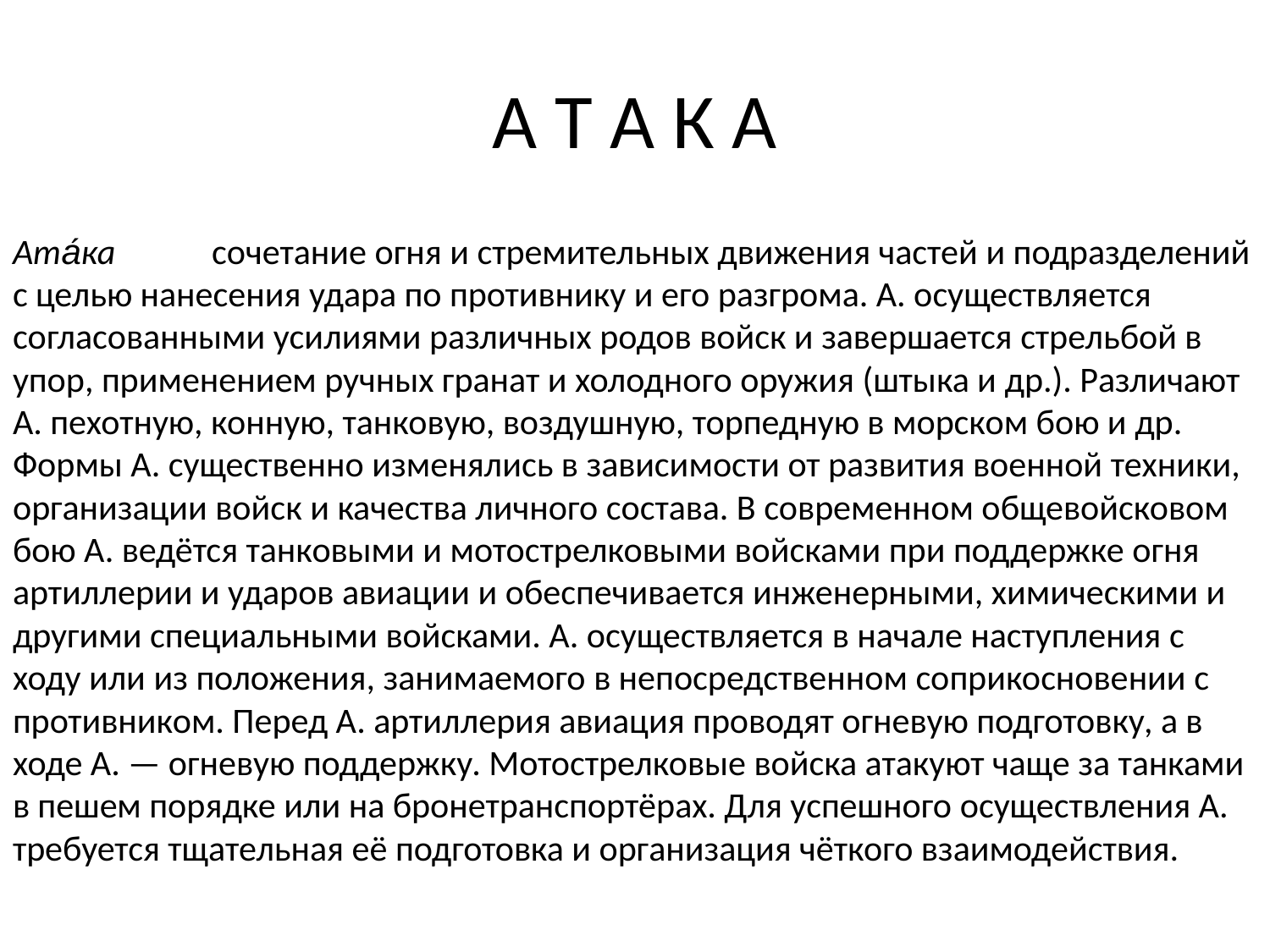

# А Т А К А
Ата́ка            сочетание огня и стремительных движения частей и подразделений с целью нанесения удара по противнику и его разгрома. А. осуществляется согласованными усилиями различных родов войск и завершается стрельбой в упор, применением ручных гранат и холодного оружия (штыка и др.). Различают А. пехотную, конную, танковую, воздушную, торпедную в морском бою и др. Формы А. существенно изменялись в зависимости от развития военной техники, организации войск и качества личного состава. В современном общевойсковом бою А. ведётся танковыми и мотострелковыми войсками при поддержке огня артиллерии и ударов авиации и обеспечивается инженерными, химическими и другими специальными войсками. А. осуществляется в начале наступления с ходу или из положения, занимаемого в непосредственном соприкосновении с противником. Перед А. артиллерия авиация проводят огневую подготовку, а в ходе А. — огневую поддержку. Мотострелковые войска атакуют чаще за танками в пешем порядке или на бронетранспортёрах. Для успешного осуществления А. требуется тщательная её подготовка и организация чёткого взаимодействия.